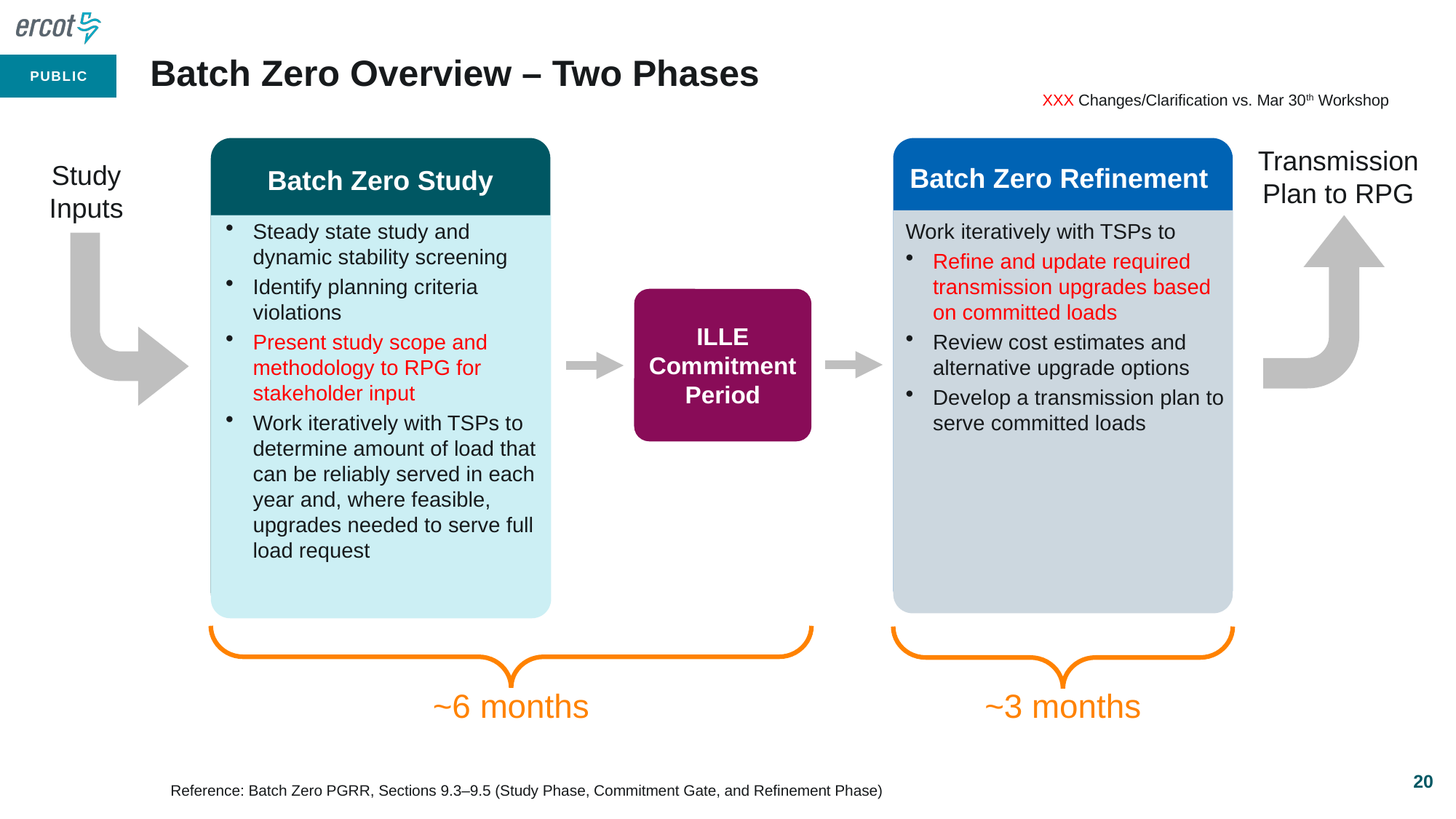

# Batch Zero Overview – Two Phases
XXX Changes/Clarification vs. Mar 30th Workshop
Batch Zero Study

Batch Zero Refinement

Transmission Plan to RPG
Study Inputs

Steady state study and dynamic stability screening
Identify planning criteria violations
Present study scope and methodology to RPG for stakeholder input
Work iteratively with TSPs to determine amount of load that can be reliably served in each year and, where feasible, upgrades needed to serve full load request
Work iteratively with TSPs to
Refine and update required transmission upgrades based on committed loads
Review cost estimates and alternative upgrade options
Develop a transmission plan to serve committed loads

ILLE Commitment Period

~6 months
~3 months
20
Reference: Batch Zero PGRR, Sections 9.3–9.5 (Study Phase, Commitment Gate, and Refinement Phase)